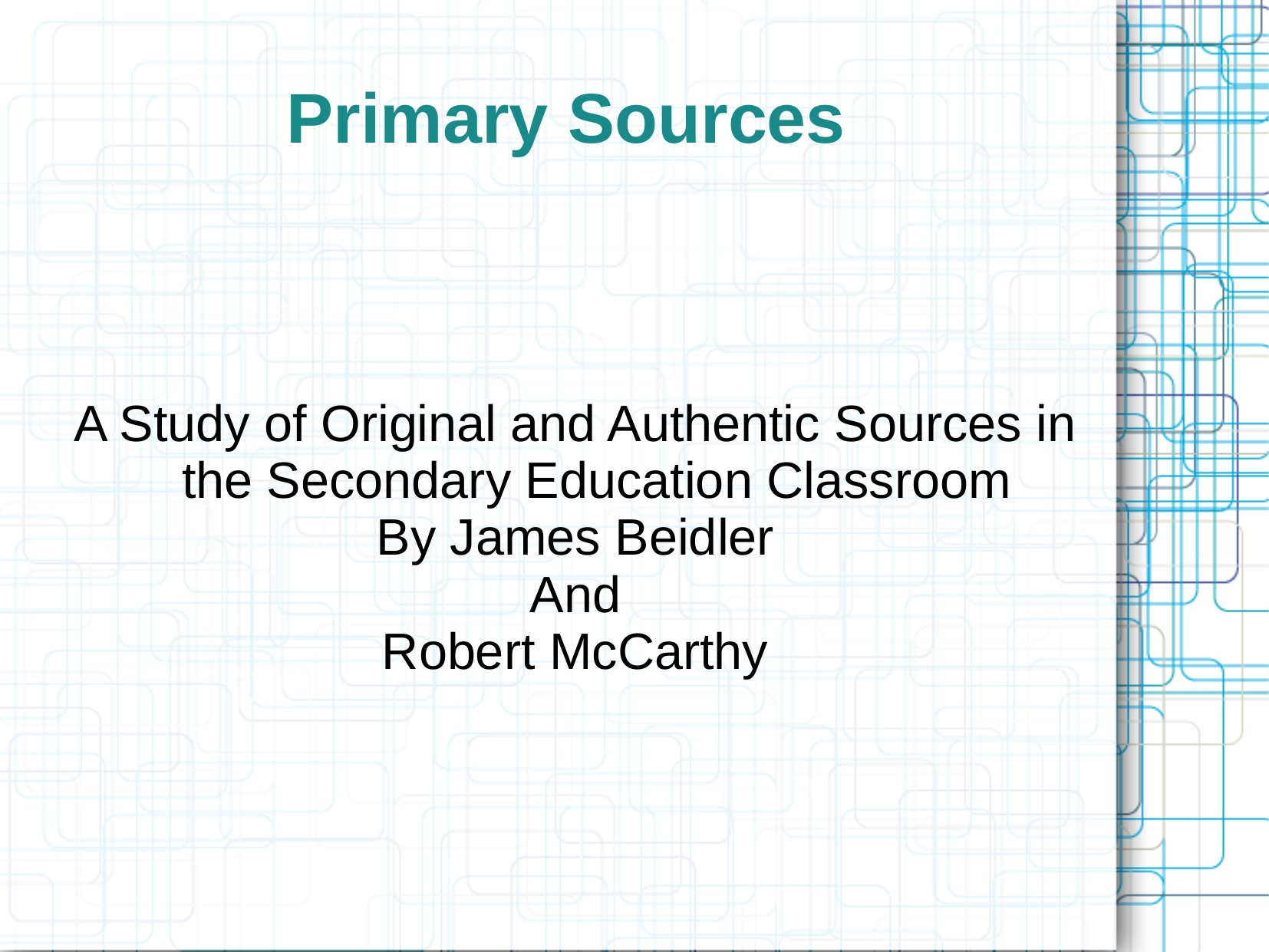

Primary Sources
A Study of Original and Authentic Sources in the Secondary Education Classroom
By James Beidler
And
Robert McCarthy